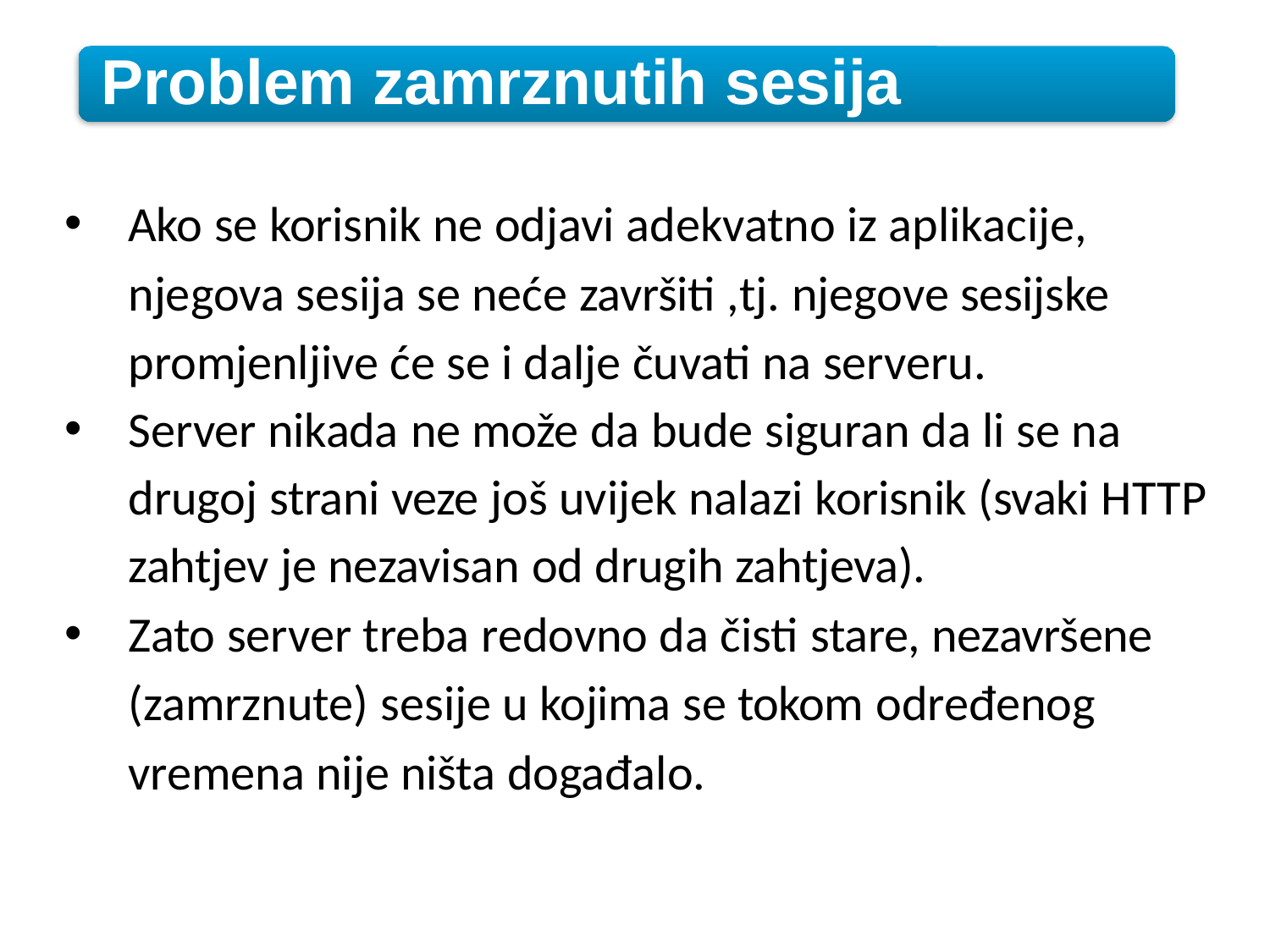

Problem zamrznutih sesija
Ako se korisnik ne odjavi adekvatno iz aplikacije, njegova sesija se neće završiti ,tj. njegove sesijske promjenljive će se i dalje čuvati na serveru.
Server nikada ne može da bude siguran da li se na drugoj strani veze još uvijek nalazi korisnik (svaki HTTP zahtjev je nezavisan od drugih zahtjeva).
Zato server treba redovno da čisti stare, nezavršene (zamrznute) sesije u kojima se tokom određenog vremena nije ništa događalo.